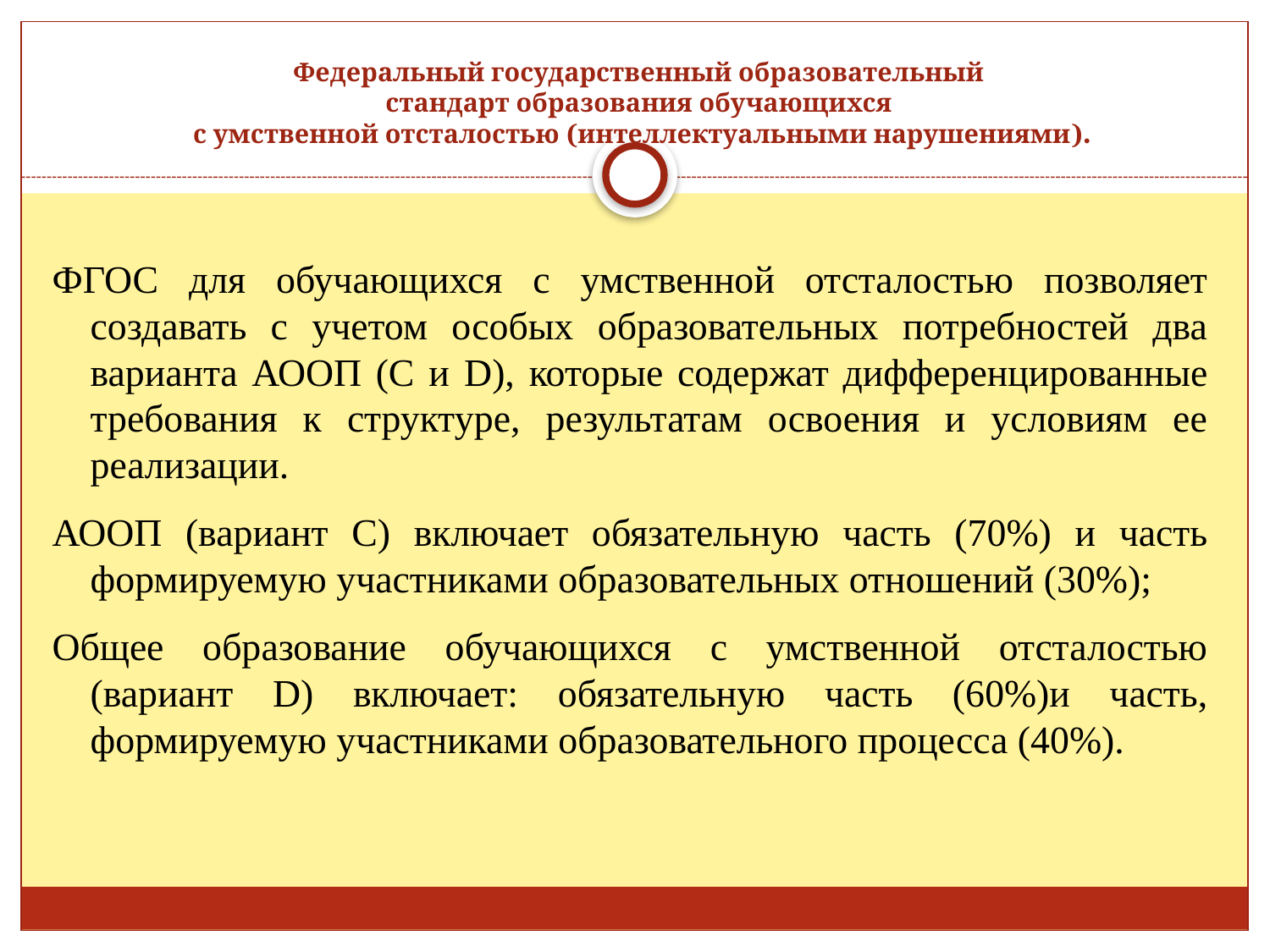

# Федеральный государственный образовательный стандарт образования обучающихся с умственной отсталостью (интеллектуальными нарушениями).
ФГОС для обучающихся с умственной отсталостью позволяет создавать с учетом особых образовательных потребностей два варианта АООП (С и D), которые содержат дифференцированные требования к структуре, результатам освоения и условиям ее реализации.
АООП (вариант С) включает обязательную часть (70%) и часть формируемую участниками образовательных отношений (30%);
Общее образование обучающихся с умственной отсталостью (вариант D) включает: обязательную часть (60%)и часть, формируемую участниками образовательного процесса (40%).